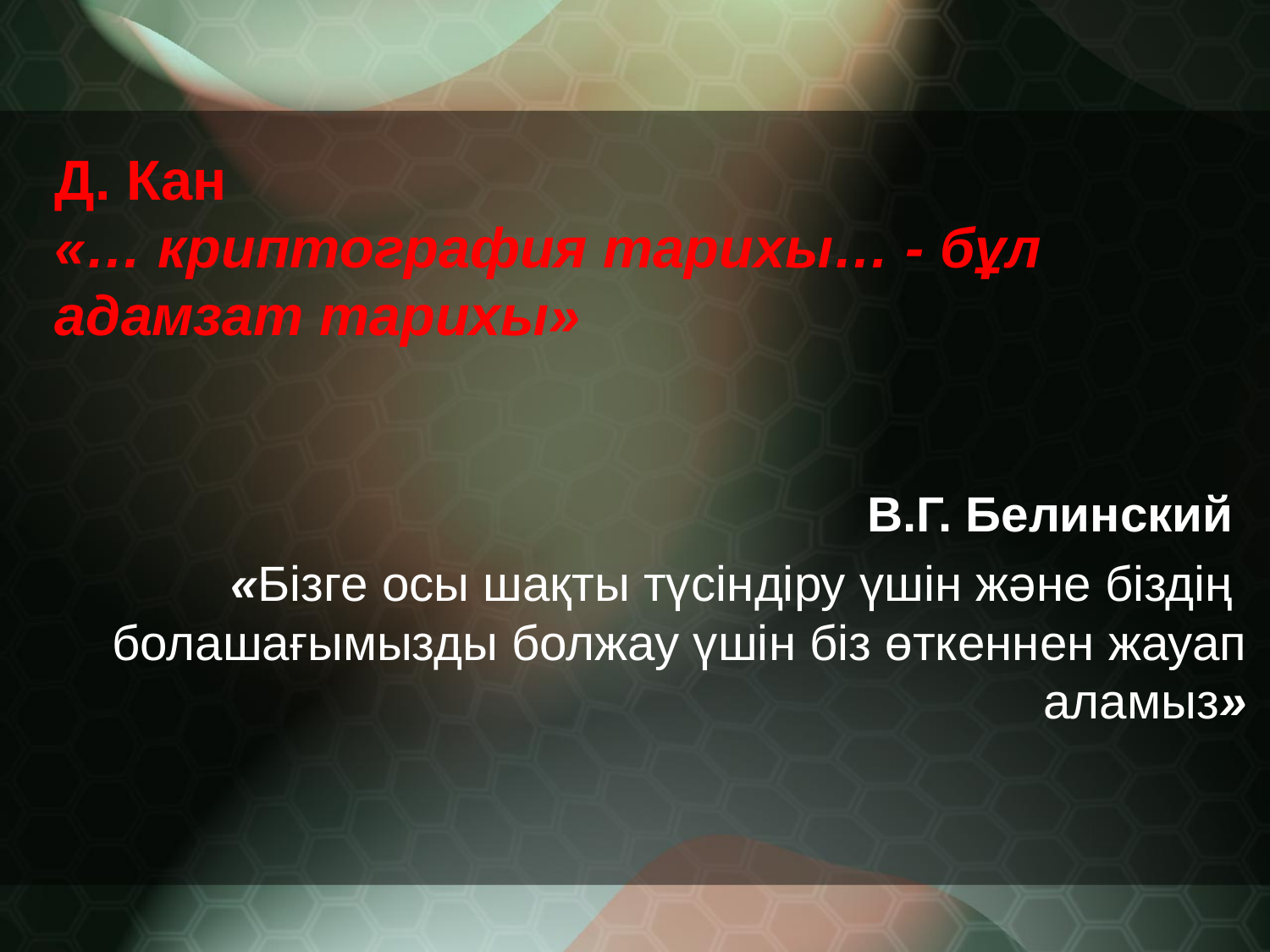

Д. Кан
«… криптография тарихы… - бұл адамзат тарихы»
В.Г. Белинский
«Бiзге осы шақты түсiндiру үшін және бiздің  болашағымызды болжау үшiн бiз өткеннен жауап аламыз»